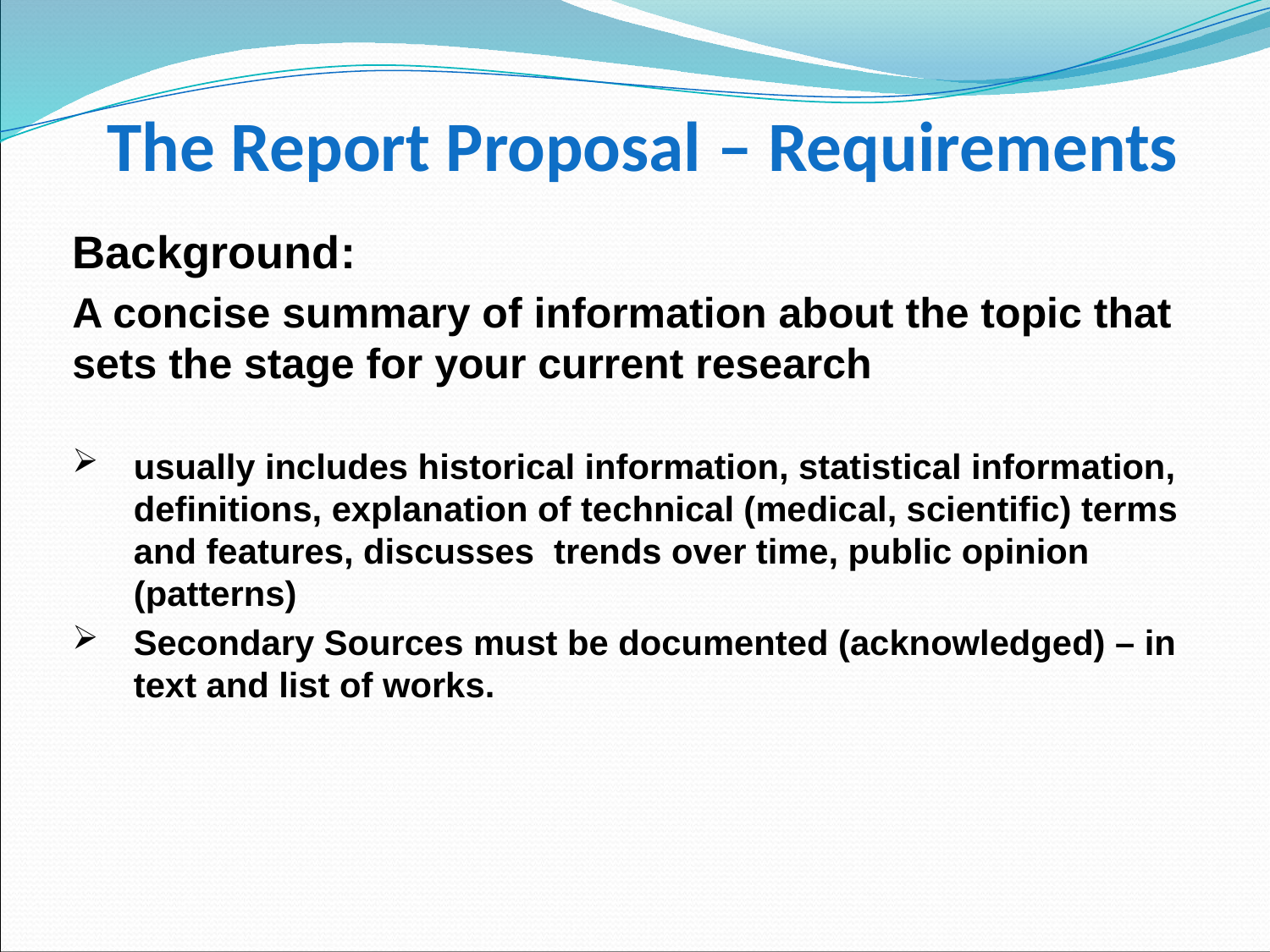

The Report Proposal – Requirements
Background:
A concise summary of information about the topic that sets the stage for your current research

usually includes historical information, statistical information, definitions, explanation of technical (medical, scientific) terms and features, discusses  trends over time, public opinion (patterns)
Secondary Sources must be documented (acknowledged) – in text and list of works.